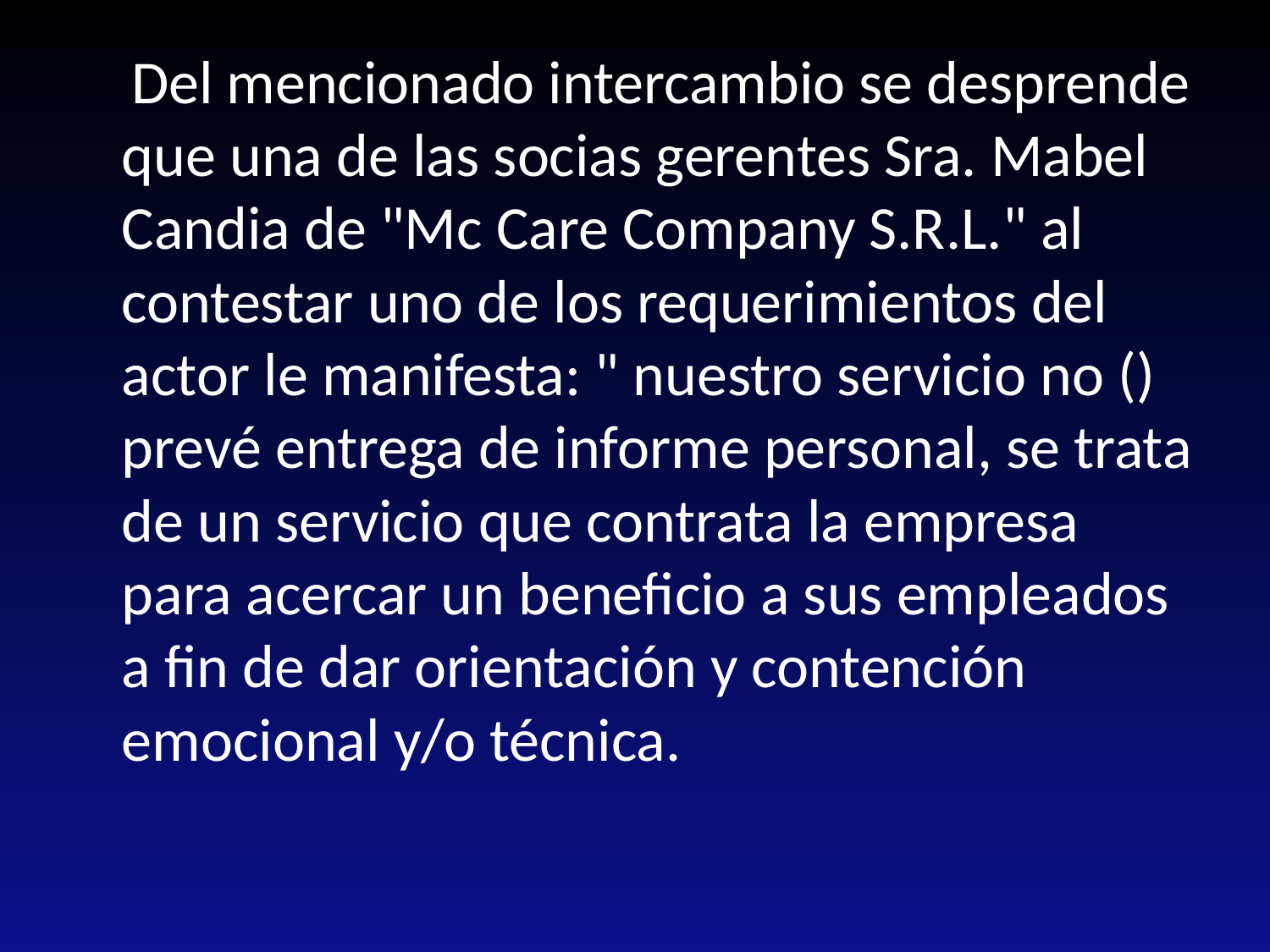

Del mencionado intercambio se desprende que una de las socias gerentes Sra. Mabel Candia de "Mc Care Company S.R.L." al contestar uno de los requerimientos del actor le manifesta: " nuestro servicio no () prevé entrega de informe personal, se trata de un servicio que contrata la empresa para acercar un beneficio a sus empleados a fin de dar orientación y contención emocional y/o técnica.